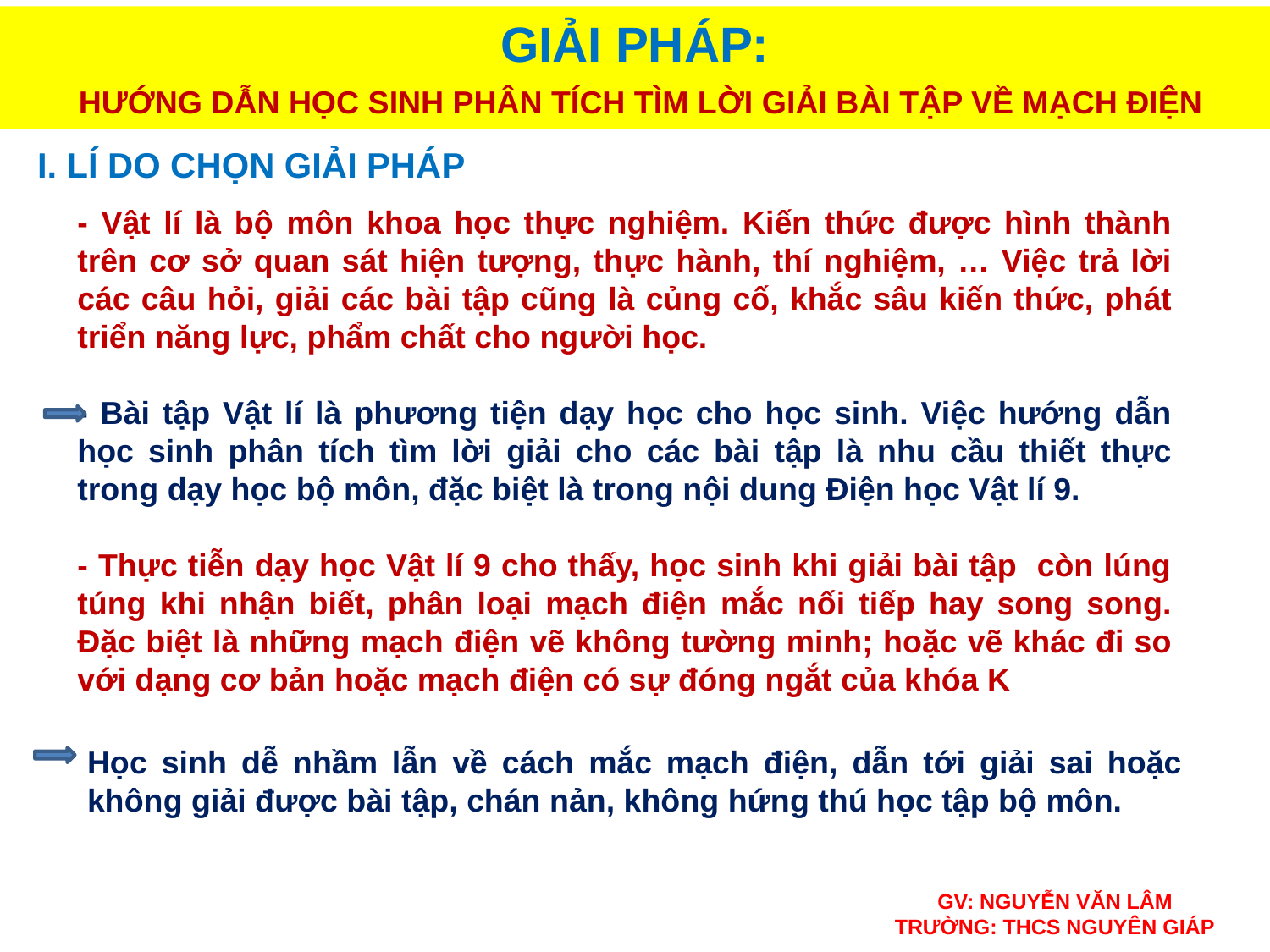

GIẢI PHÁP:
 HƯỚNG DẪN HỌC SINH PHÂN TÍCH TÌM LỜI GIẢI BÀI TẬP VỀ MẠCH ĐIỆN
I. LÍ DO CHỌN GIẢI PHÁP
- Vật lí là bộ môn khoa học thực nghiệm. Kiến thức được hình thành trên cơ sở quan sát hiện tượng, thực hành, thí nghiệm, … Việc trả lời các câu hỏi, giải các bài tập cũng là củng cố, khắc sâu kiến thức, phát triển năng lực, phẩm chất cho người học.

- Bài tập Vật lí là phương tiện dạy học cho học sinh. Việc hướng dẫn học sinh phân tích tìm lời giải cho các bài tập là nhu cầu thiết thực trong dạy học bộ môn, đặc biệt là trong nội dung Điện học Vật lí 9.

- Thực tiễn dạy học Vật lí 9 cho thấy, học sinh khi giải bài tập  còn lúng túng khi nhận biết, phân loại mạch điện mắc nối tiếp hay song song. Đặc biệt là những mạch điện vẽ không tường minh; hoặc vẽ khác đi so với dạng cơ bản hoặc mạch điện có sự đóng ngắt của khóa K

Học sinh dễ nhầm lẫn về cách mắc mạch điện, dẫn tới giải sai hoặc không giải được bài tập, chán nản, không hứng thú học tập bộ môn.

GV: NGUYỄN VĂN LÂM
TRƯỜNG: THCS NGUYÊN GIÁP